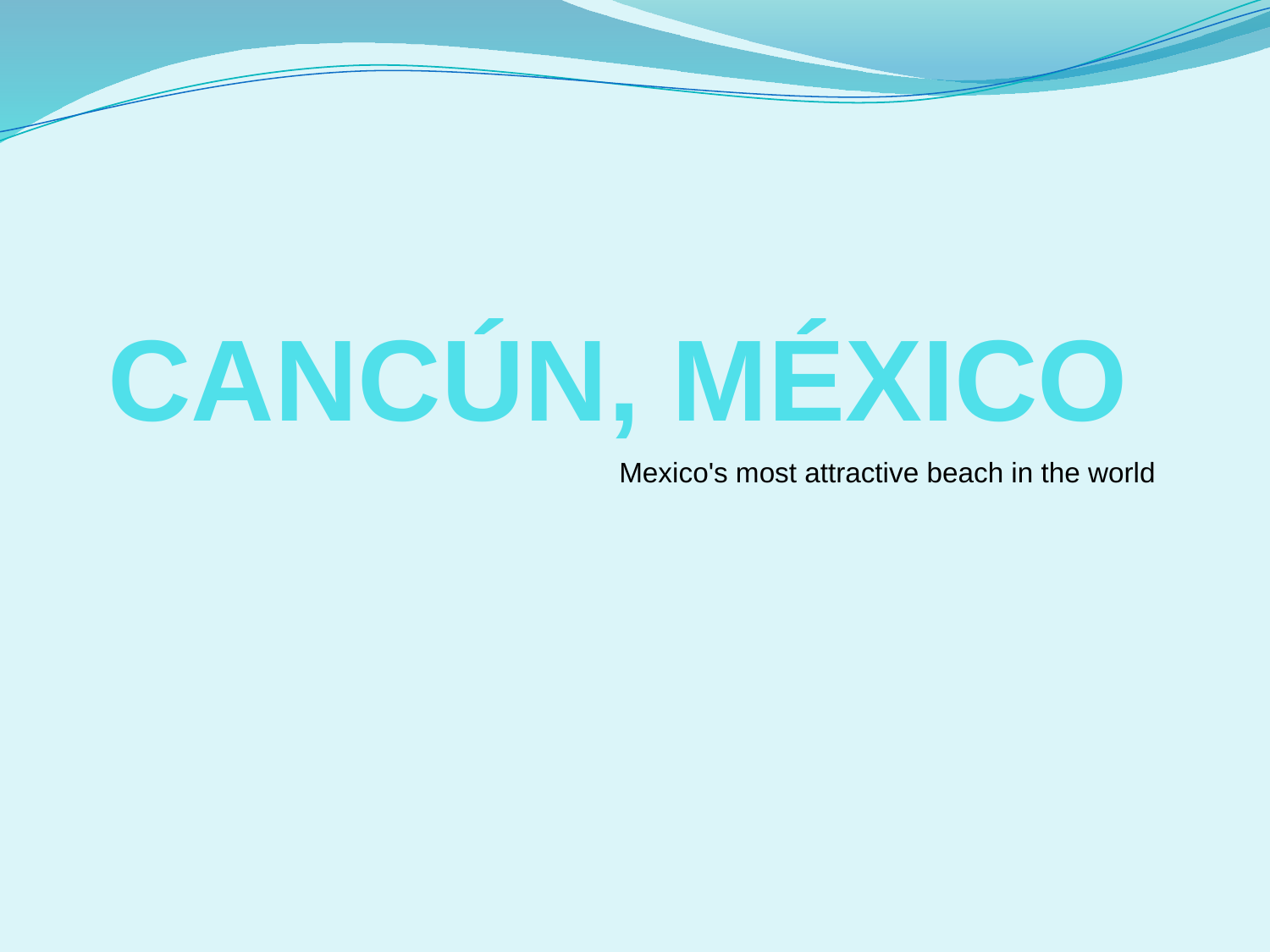

# CANCÚN, MÉXICO
Mexico's most attractive beach in the world